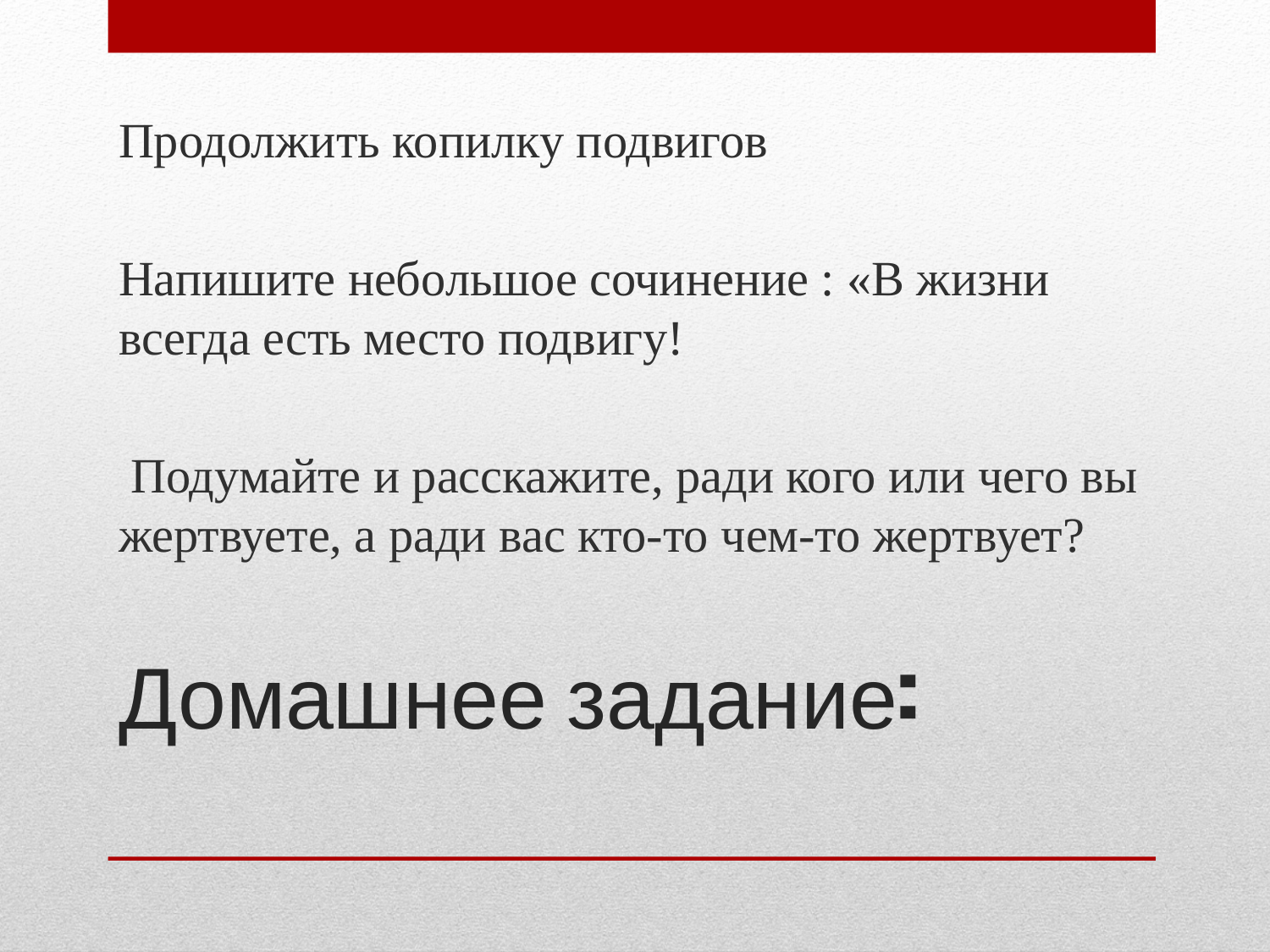

Продолжить копилку подвигов

Напишите небольшое сочинение : «В жизни всегда есть место подвигу!

 Подумайте и расскажите, ради кого или чего вы жертвуете, а ради вас кто-то чем-то жертвует?

# Домашнее задание: